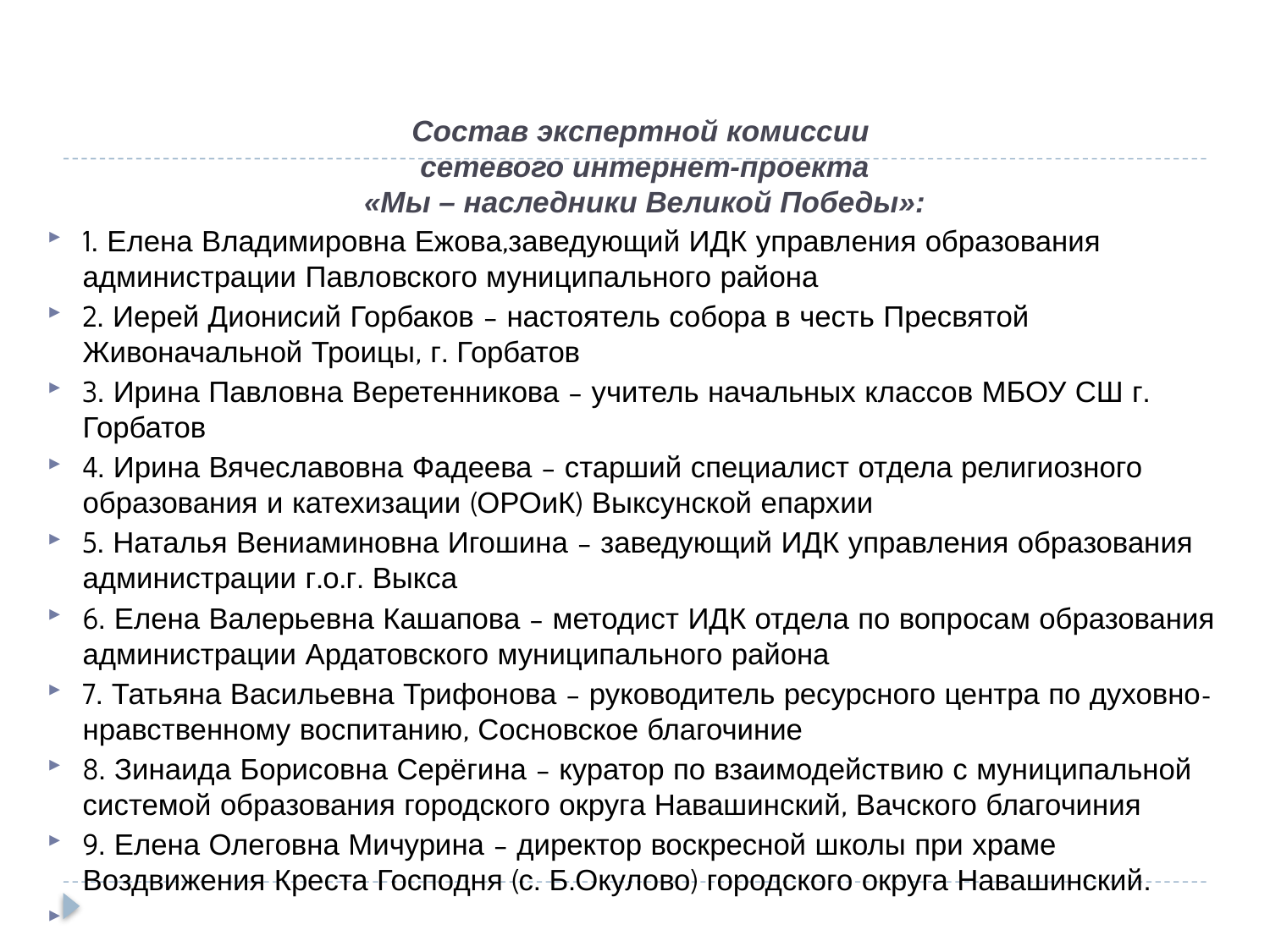

# Состав экспертной комиссии сетевого интернет-проекта  «Мы – наследники Великой Победы»:
1. Елена Владимировна Ежова,заведующий ИДК управления образования администрации Павловского муниципального района
2. Иерей Дионисий Горбаков – настоятель собора в честь Пресвятой Живоначальной Троицы, г. Горбатов
3. Ирина Павловна Веретенникова – учитель начальных классов МБОУ СШ г. Горбатов
4. Ирина Вячеславовна Фадеева – старший специалист отдела религиозного образования и катехизации (ОРОиК) Выксунской епархии
5. Наталья Вениаминовна Игошина – заведующий ИДК управления образования администрации г.о.г. Выкса
6. Елена Валерьевна Кашапова – методист ИДК отдела по вопросам образования администрации Ардатовского муниципального района
7. Татьяна Васильевна Трифонова – руководитель ресурсного центра по духовно-нравственному воспитанию, Сосновское благочиние
8. Зинаида Борисовна Серёгина – куратор по взаимодействию с муниципальной системой образования городского округа Навашинский, Вачского благочиния
9. Елена Олеговна Мичурина – директор воскресной школы при храме Воздвижения Креста Господня (с. Б.Окулово) городского округа Навашинский.